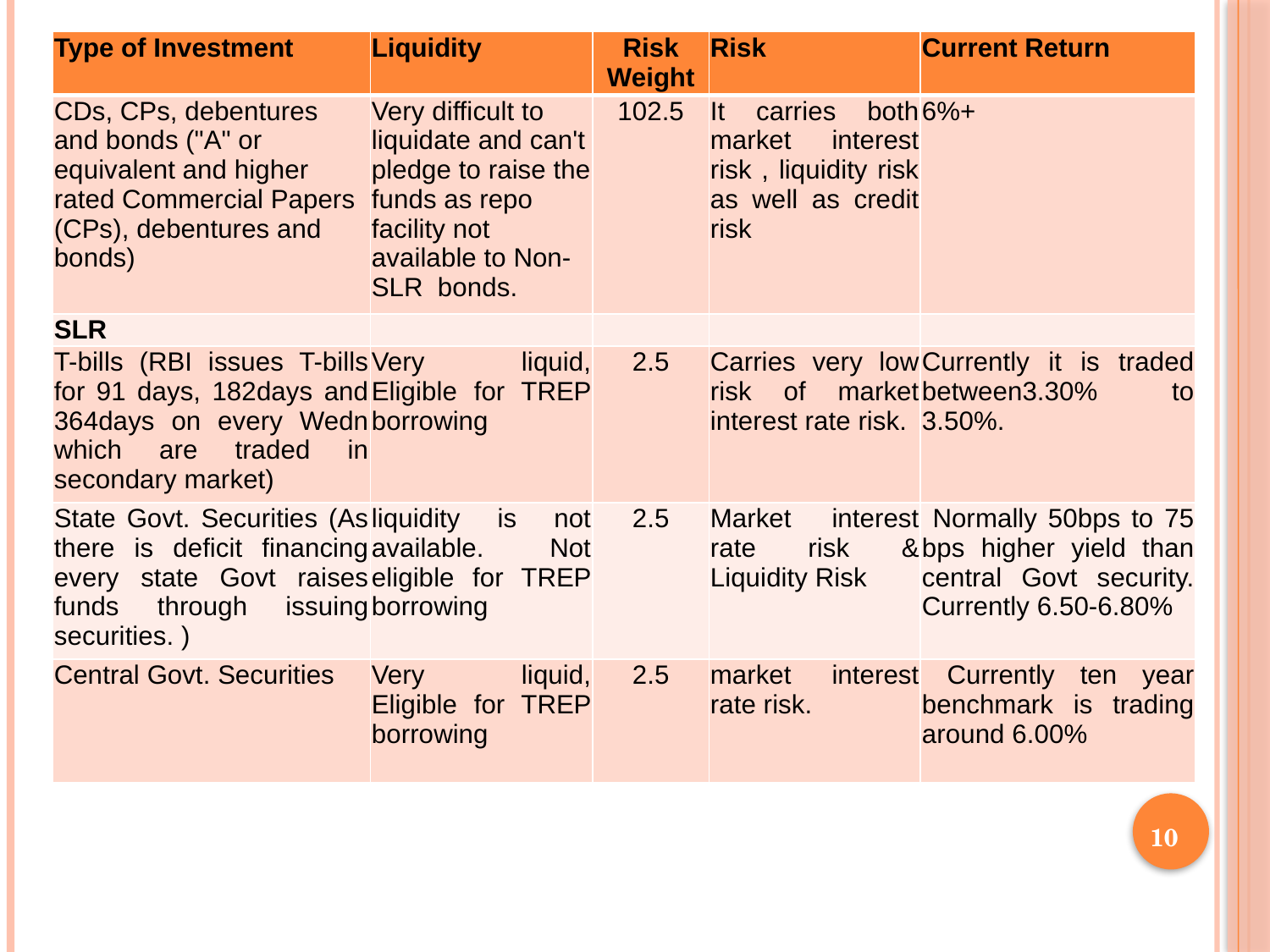

| Type of Investment | Liquidity | Risk Weight | Risk | Current Return |
| --- | --- | --- | --- | --- |
| CDs, CPs, debentures and bonds ("A" or equivalent and higher rated Commercial Papers (CPs), debentures and bonds) | Very difficult to liquidate and can't pledge to raise the funds as repo facility not available to Non-SLR bonds. | 102.5 | It carries both market interest risk , liquidity risk as well as credit risk | 6%+ |
| SLR |  |  |  |  |
| T-bills (RBI issues T-bills for 91 days, 182days and 364days on every Wedn which are traded in secondary market) | Very liquid, Eligible for TREP borrowing | 2.5 | Carries very low risk of market interest rate risk. | Currently it is traded between3.30% to 3.50%. |
| State Govt. Securities (As there is deficit financing every state Govt raises funds through issuing securities. ) | liquidity is not available. Not eligible for TREP borrowing | 2.5 | Market interest rate risk & Liquidity Risk | Normally 50bps to 75 bps higher yield than central Govt security. Currently 6.50-6.80% |
| Central Govt. Securities | Very liquid, Eligible for TREP borrowing | 2.5 | market interest rate risk. | Currently ten year benchmark is trading around 6.00% |
10